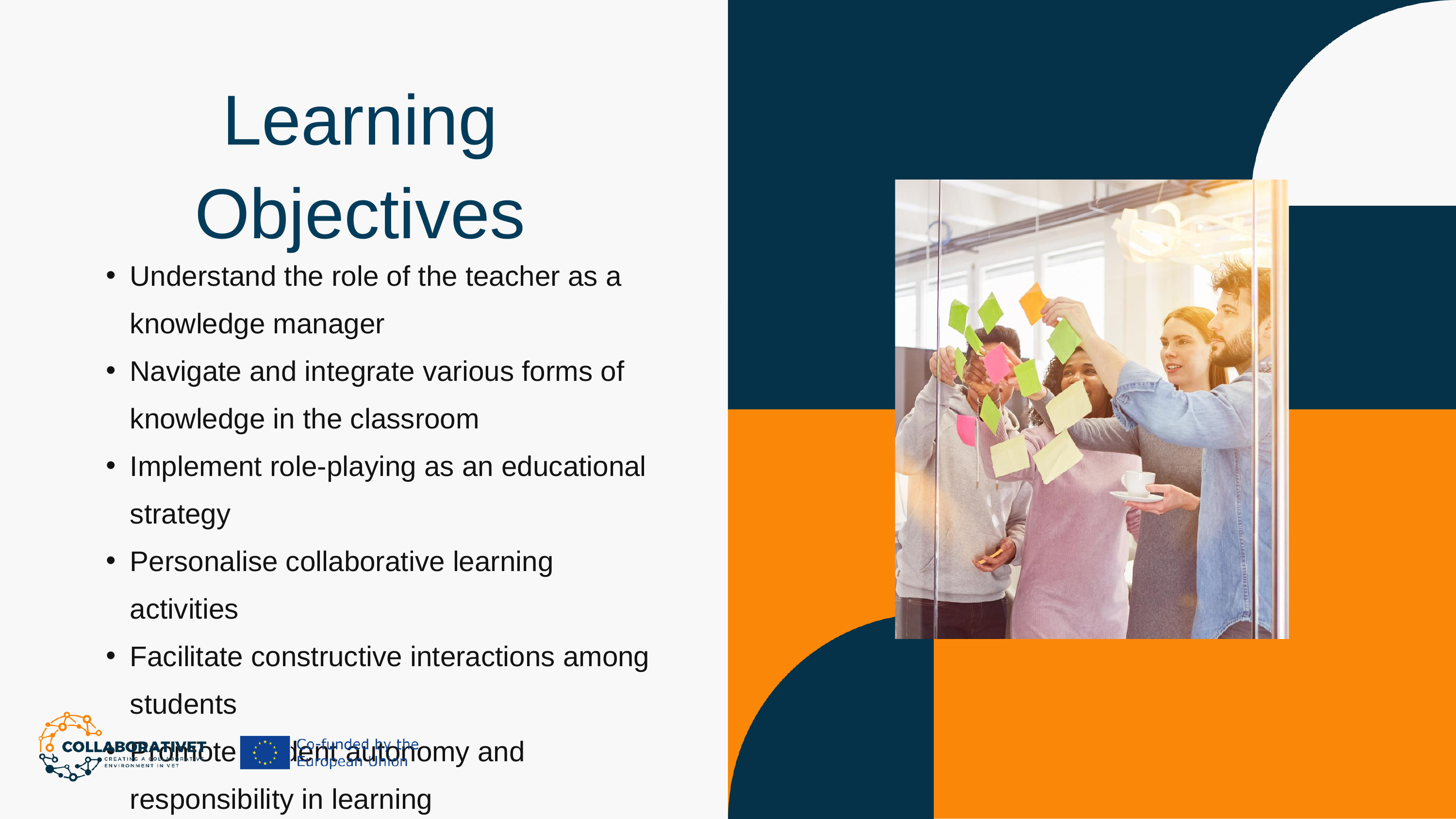

Learning Objectives

Understand the role of the teacher as a knowledge manager
Navigate and integrate various forms of knowledge in the classroom
Implement role-playing as an educational strategy
Personalise collaborative learning activities
Facilitate constructive interactions among students
Promote student autonomy and responsibility in learning
Assess and enhance collaborative learning